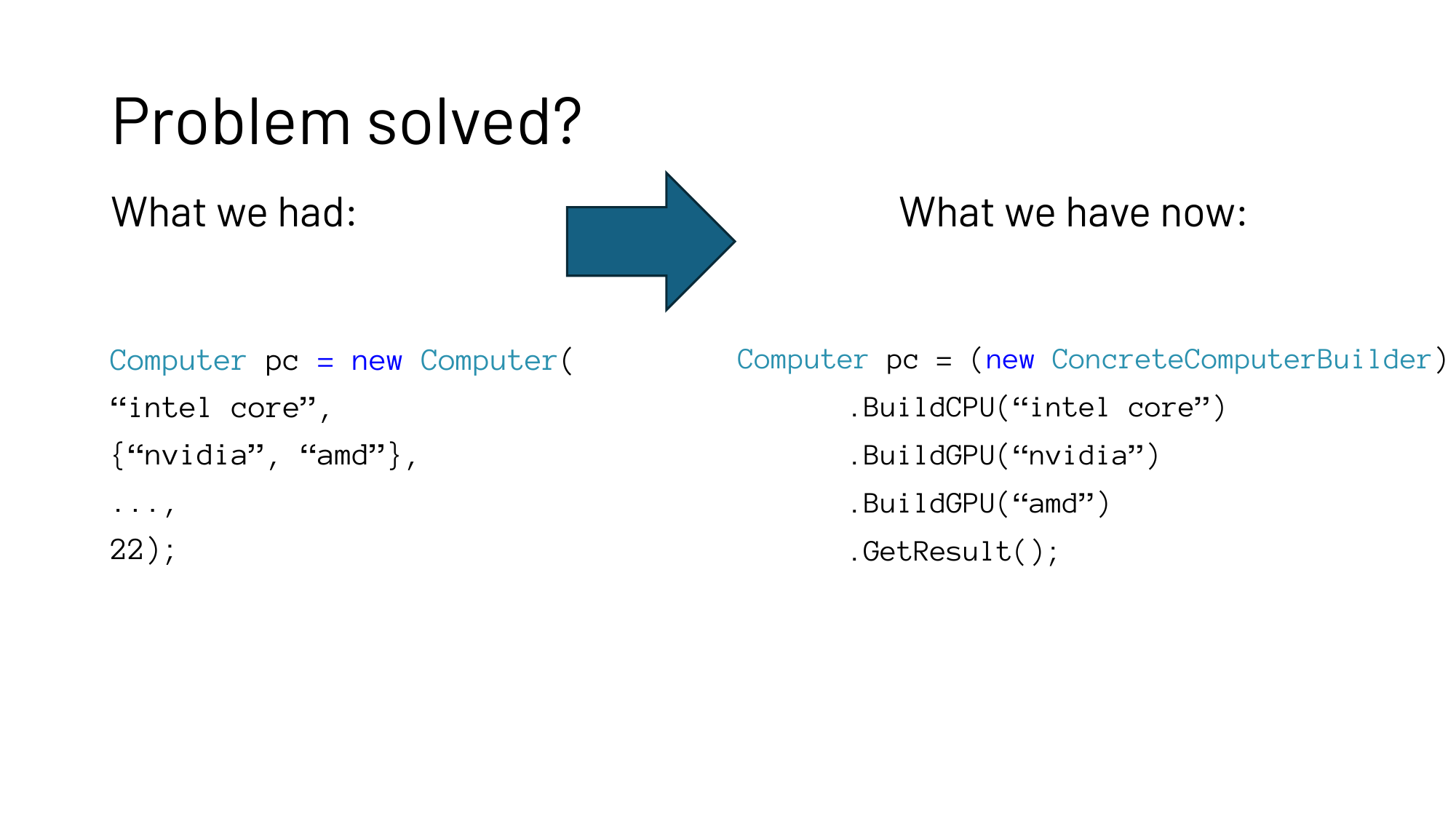

# Problem solved?

What we had:
What we have now:
Computer pc = (new ConcreteComputerBuilder)
	.BuildCPU(“intel core”)
	.BuildGPU(“nvidia”)
	.BuildGPU(“amd”)
	.GetResult();
Computer pc = new Computer(
“intel core”,
{“nvidia”, “amd”},
...,
22);